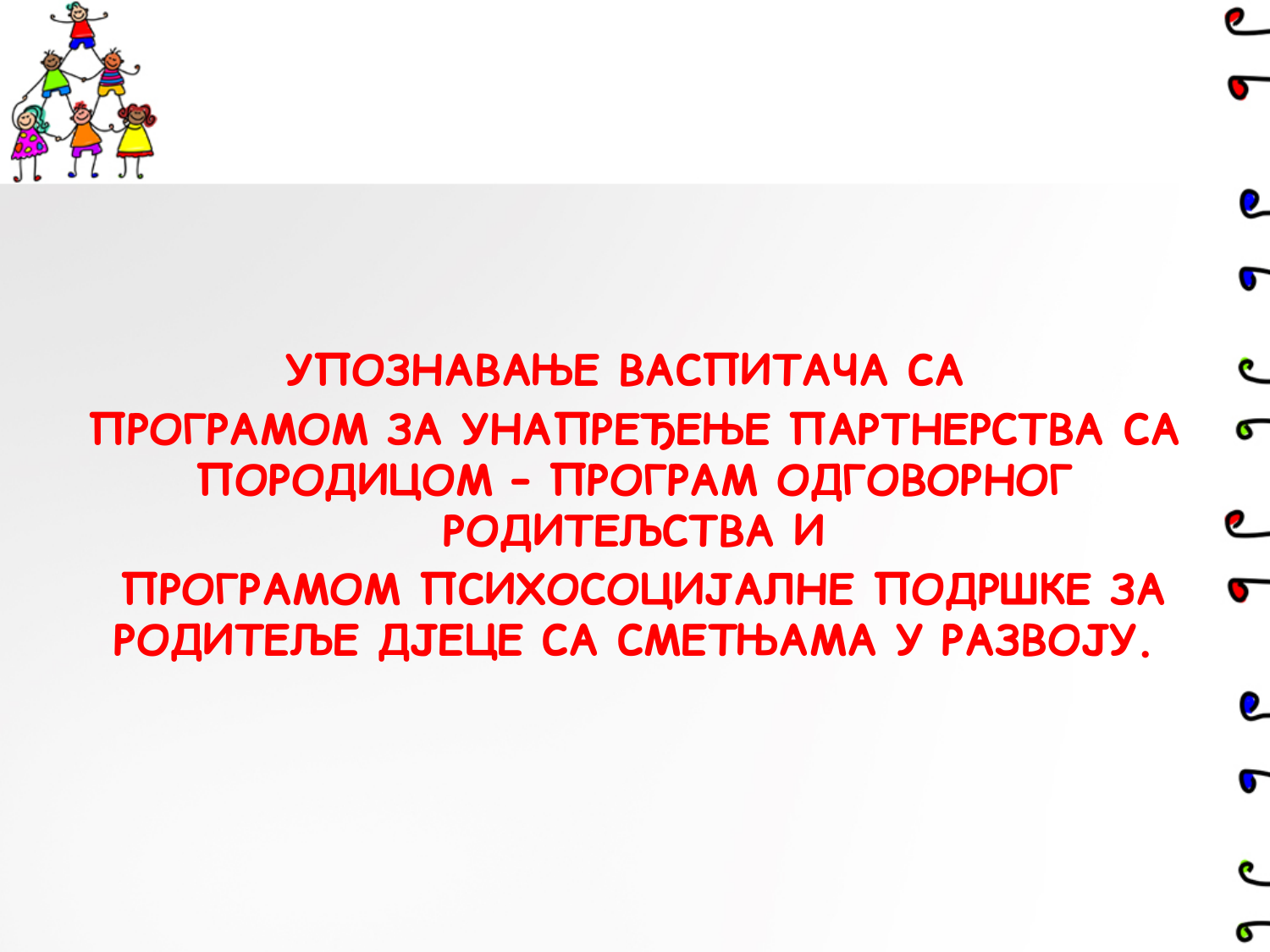

УПОЗНАВАЊЕ ВАСПИТАЧА СА
ПРОГРАМОМ ЗА УНАПРЕЂЕЊЕ ПАРТНЕРСТВА СА ПОРОДИЦОМ – ПРОГРАМ ОДГОВОРНОГ РОДИТЕЉСТВА И
 ПРОГРАМОМ ПСИХОСОЦИЈАЛНЕ ПОДРШКЕ ЗА РОДИТЕЉЕ ДЈЕЦЕ СА СМЕТЊАМА У РАЗВОЈУ.